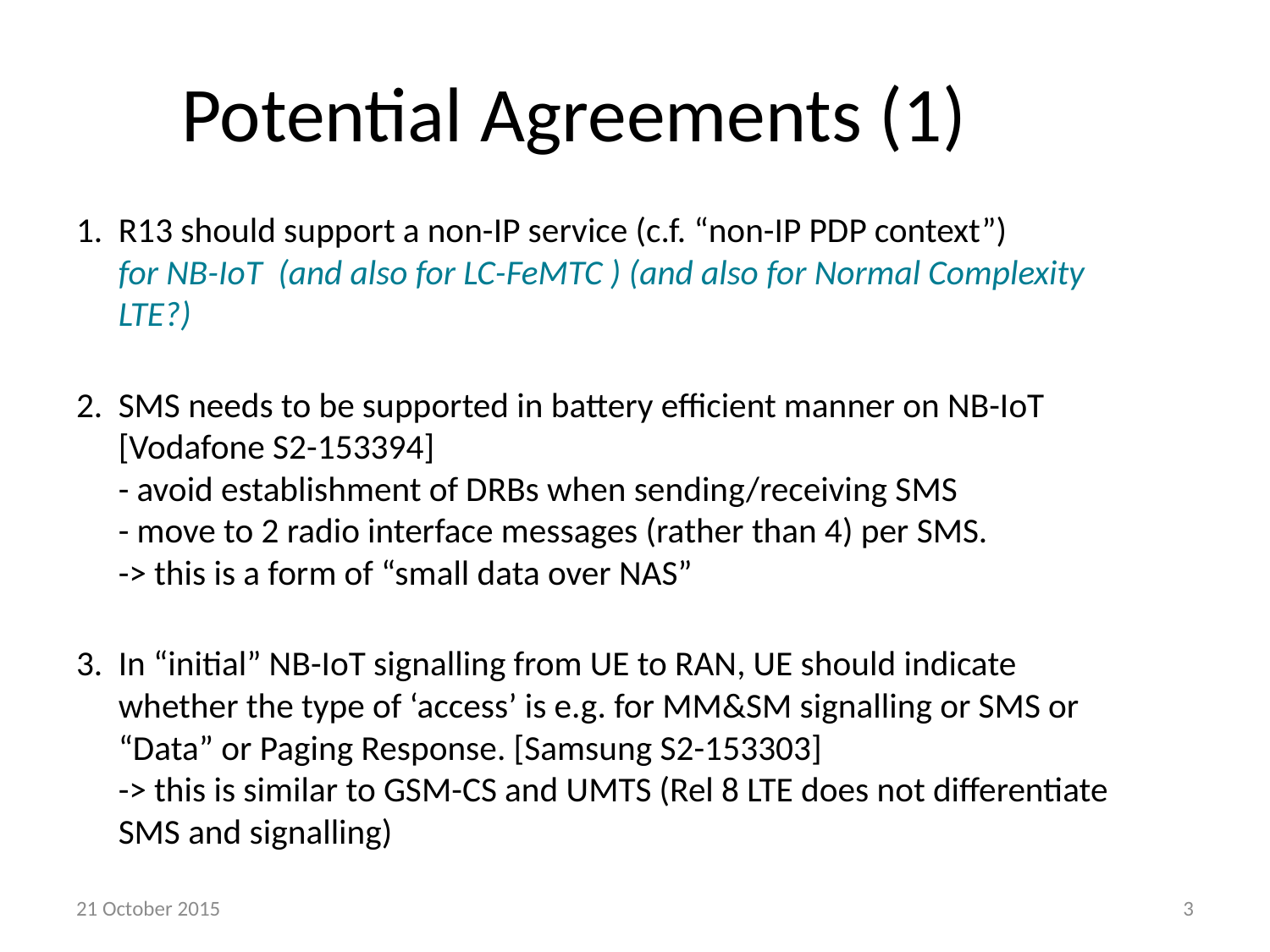

# Potential Agreements (1)
R13 should support a non-IP service (c.f. “non-IP PDP context”)
for NB-IoT  (and also for LC-FeMTC ) (and also for Normal Complexity LTE?)
SMS needs to be supported in battery efficient manner on NB-IoT [Vodafone S2-153394]
- avoid establishment of DRBs when sending/receiving SMS
- move to 2 radio interface messages (rather than 4) per SMS.
-> this is a form of “small data over NAS”
In “initial” NB-IoT signalling from UE to RAN, UE should indicate whether the type of ‘access’ is e.g. for MM&SM signalling or SMS or “Data” or Paging Response. [Samsung S2-153303]
-> this is similar to GSM-CS and UMTS (Rel 8 LTE does not differentiate SMS and signalling)

3
21 October 2015